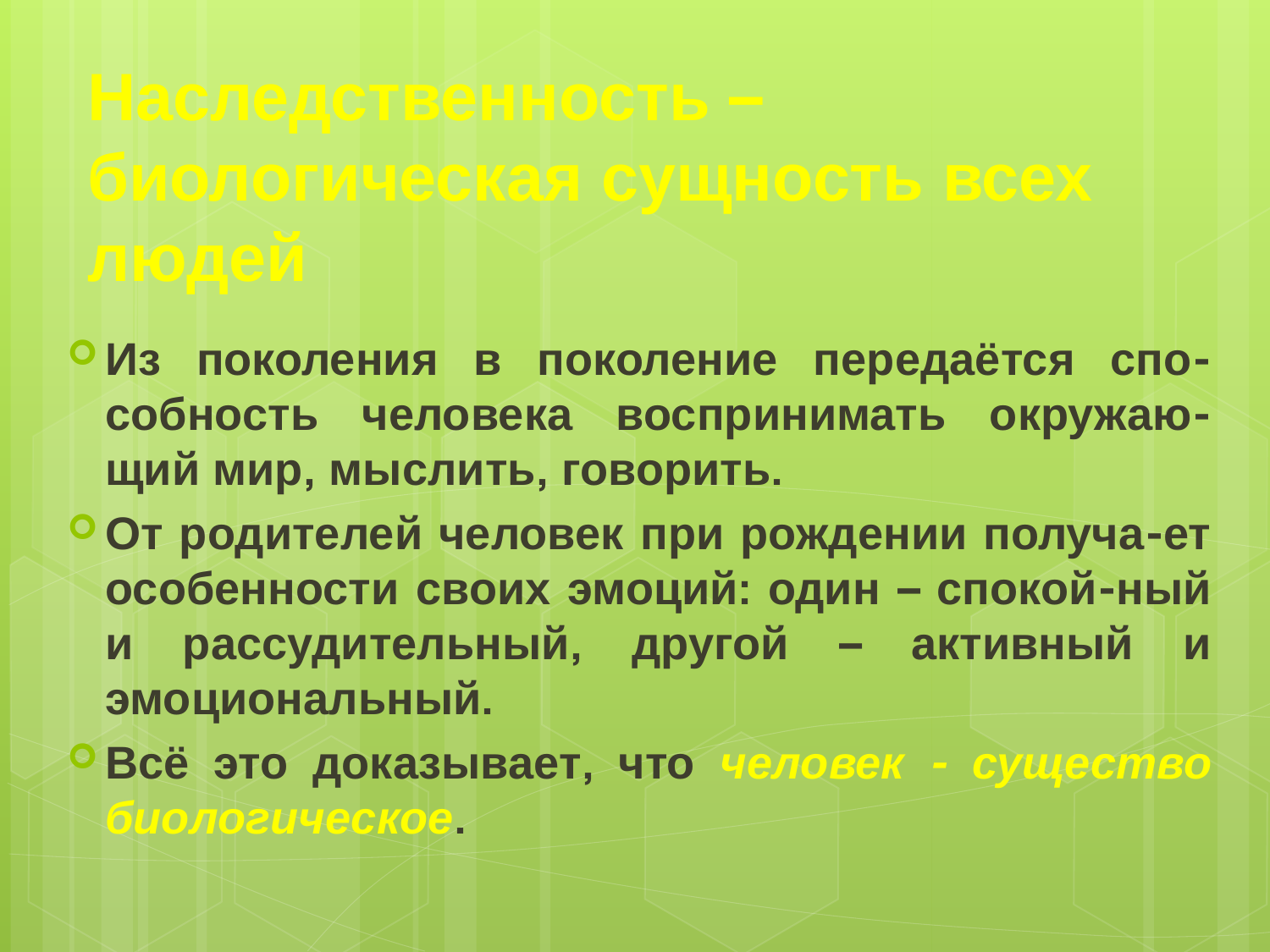

# Наследственность – биологическая сущность всех людей
Из поколения в поколение передаётся спо-собность человека воспринимать окружаю-щий мир, мыслить, говорить.
От родителей человек при рождении получа-ет особенности своих эмоций: один – спокой-ный и рассудительный, другой – активный и эмоциональный.
Всё это доказывает, что человек - существо биологическое.